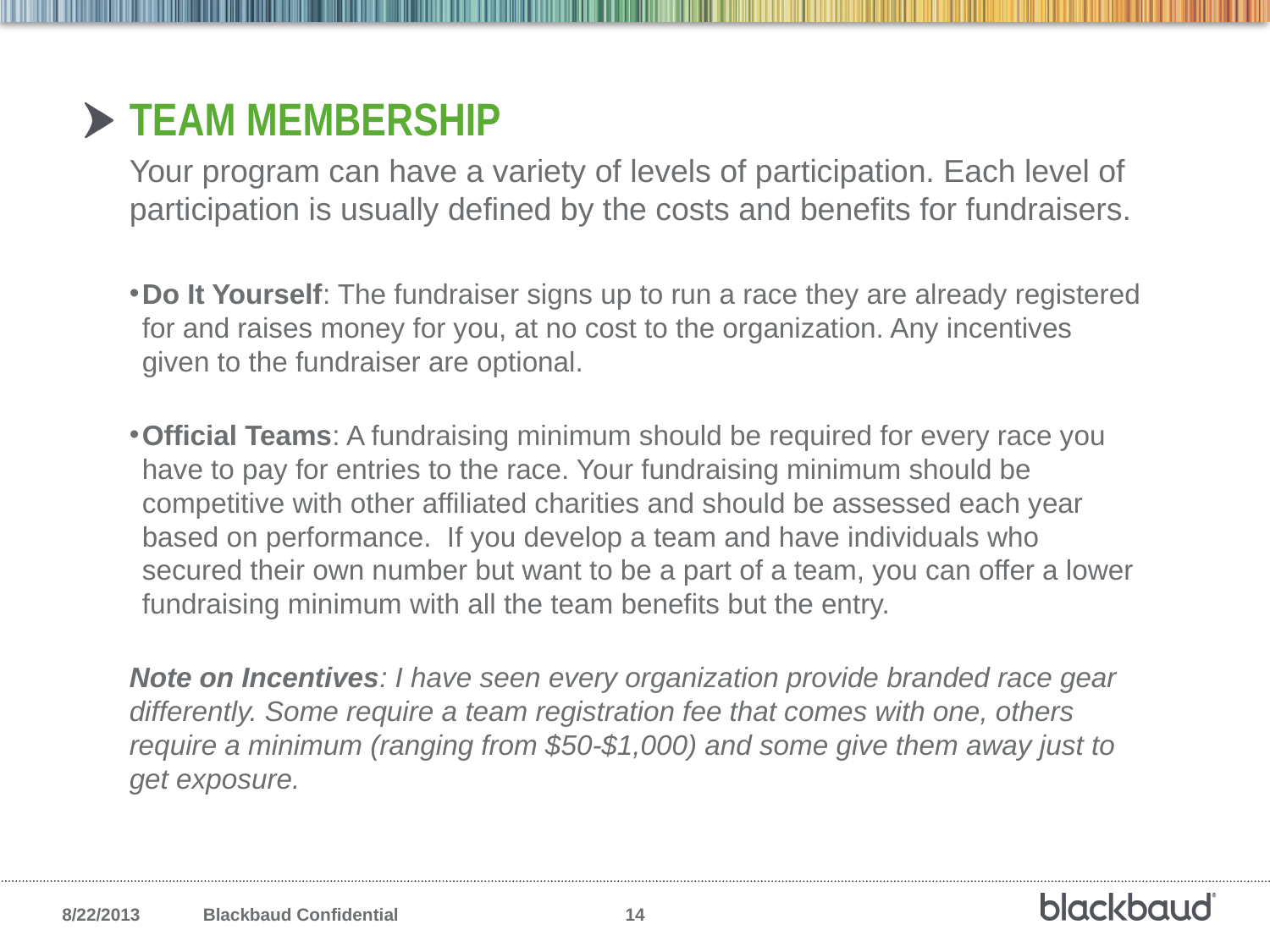

# Team Membership
Your program can have a variety of levels of participation. Each level of participation is usually defined by the costs and benefits for fundraisers.

Do It Yourself: The fundraiser signs up to run a race they are already registered for and raises money for you, at no cost to the organization. Any incentives given to the fundraiser are optional.
Official Teams: A fundraising minimum should be required for every race you have to pay for entries to the race. Your fundraising minimum should be competitive with other affiliated charities and should be assessed each year based on performance.  If you develop a team and have individuals who secured their own number but want to be a part of a team, you can offer a lower fundraising minimum with all the team benefits but the entry.
Note on Incentives: I have seen every organization provide branded race gear differently. Some require a team registration fee that comes with one, others require a minimum (ranging from $50-$1,000) and some give them away just to get exposure.